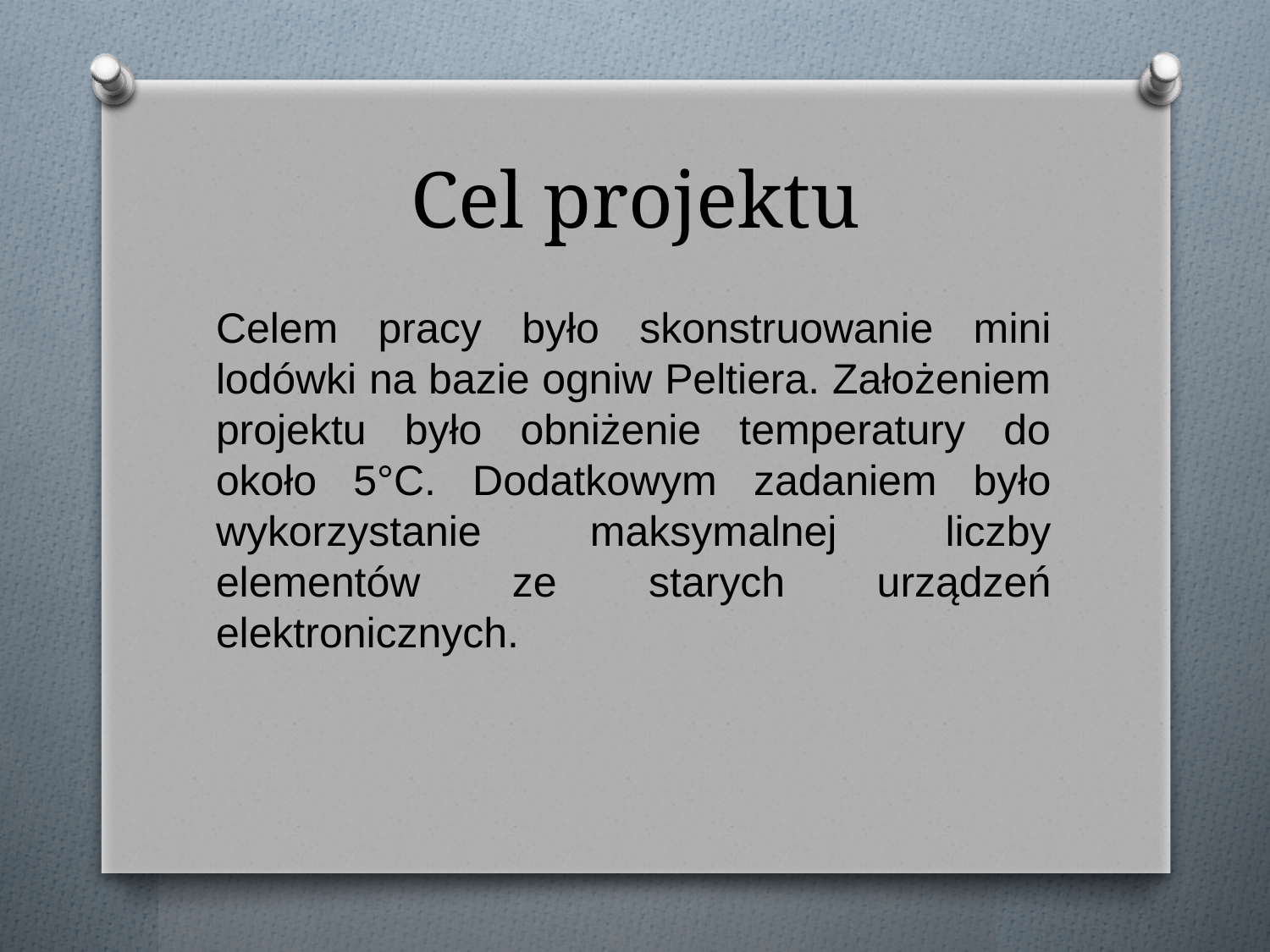

# Cel projektu
Celem pracy było skonstruowanie mini lodówki na bazie ogniw Peltiera. Założeniem projektu było obniżenie temperatury do około 5°C. Dodatkowym zadaniem było wykorzystanie maksymalnej liczby elementów ze starych urządzeń elektronicznych.